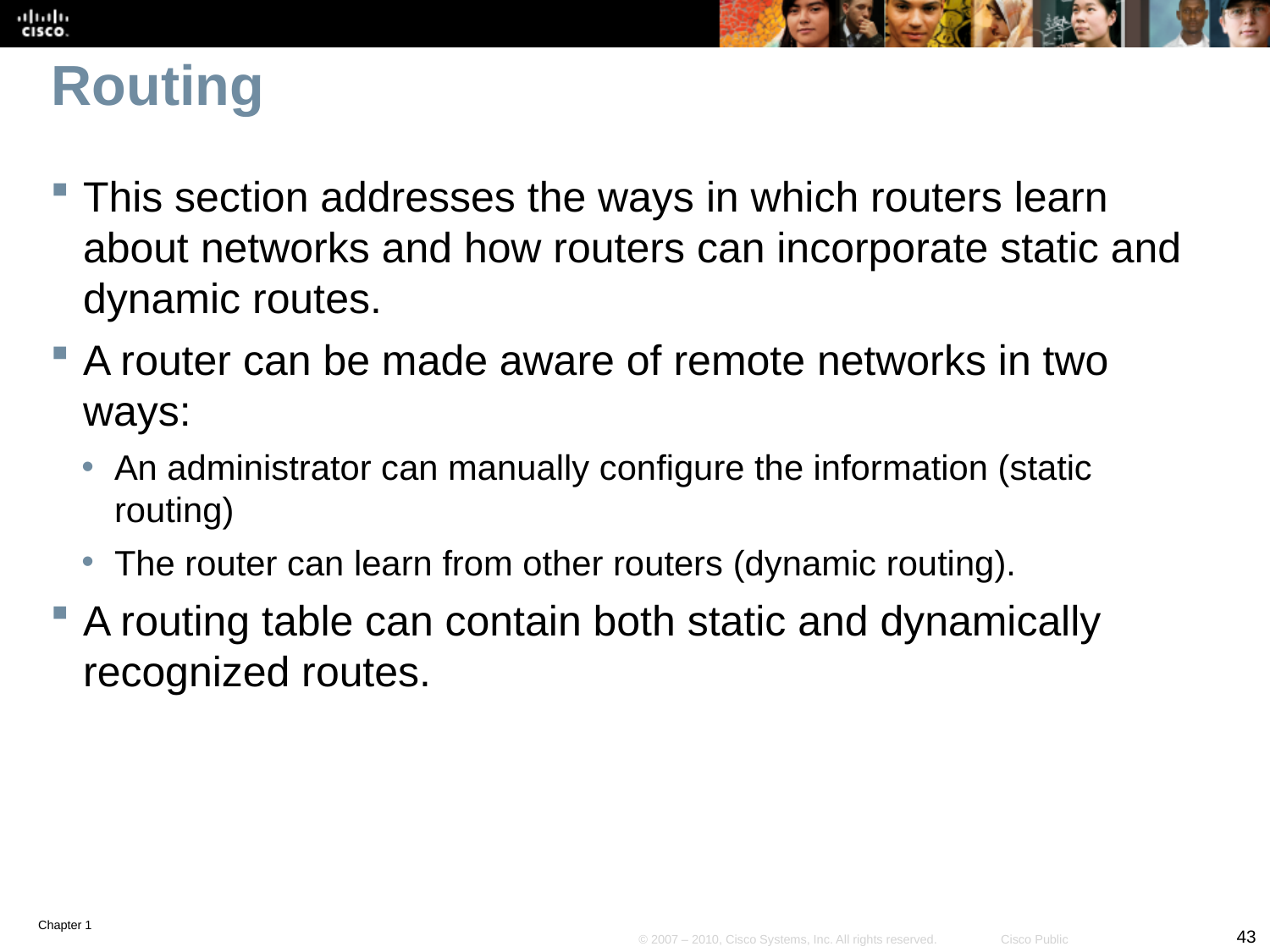

# Routing
This section addresses the ways in which routers learn about networks and how routers can incorporate static and dynamic routes.
A router can be made aware of remote networks in two ways:
An administrator can manually configure the information (static routing)
The router can learn from other routers (dynamic routing).
A routing table can contain both static and dynamically recognized routes.